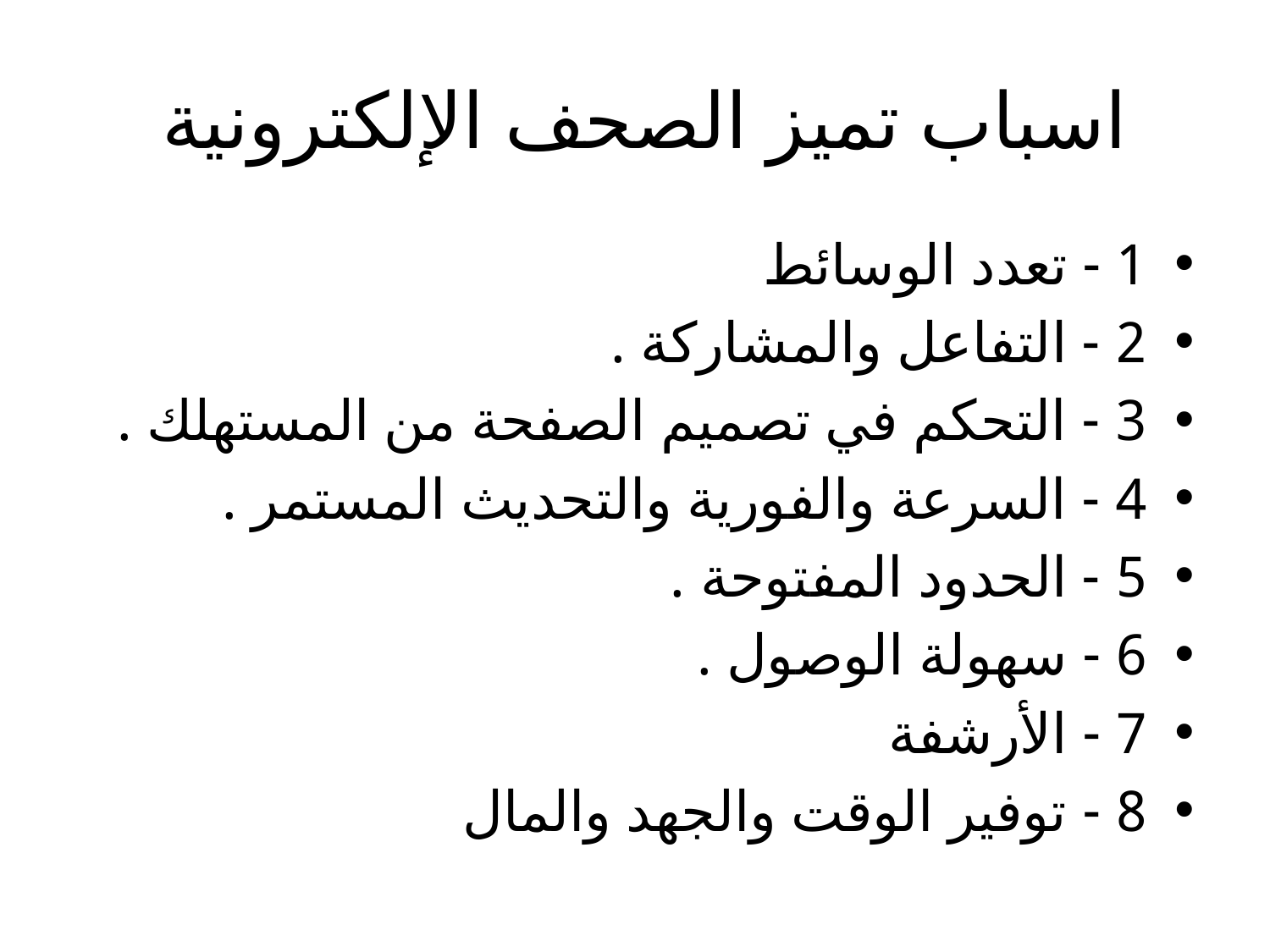

# اسباب تميز الصحف الإلكترونية
1 - تعدد الوسائط
2 - التفاعل والمشاركة .
3 - التحكم في تصميم الصفحة من المستهلك .
4 - السرعة والفورية والتحديث المستمر .
5 - الحدود المفتوحة .
6 - سهولة الوصول .
7 - الأرشفة
8 - توفير الوقت والجهد والمال